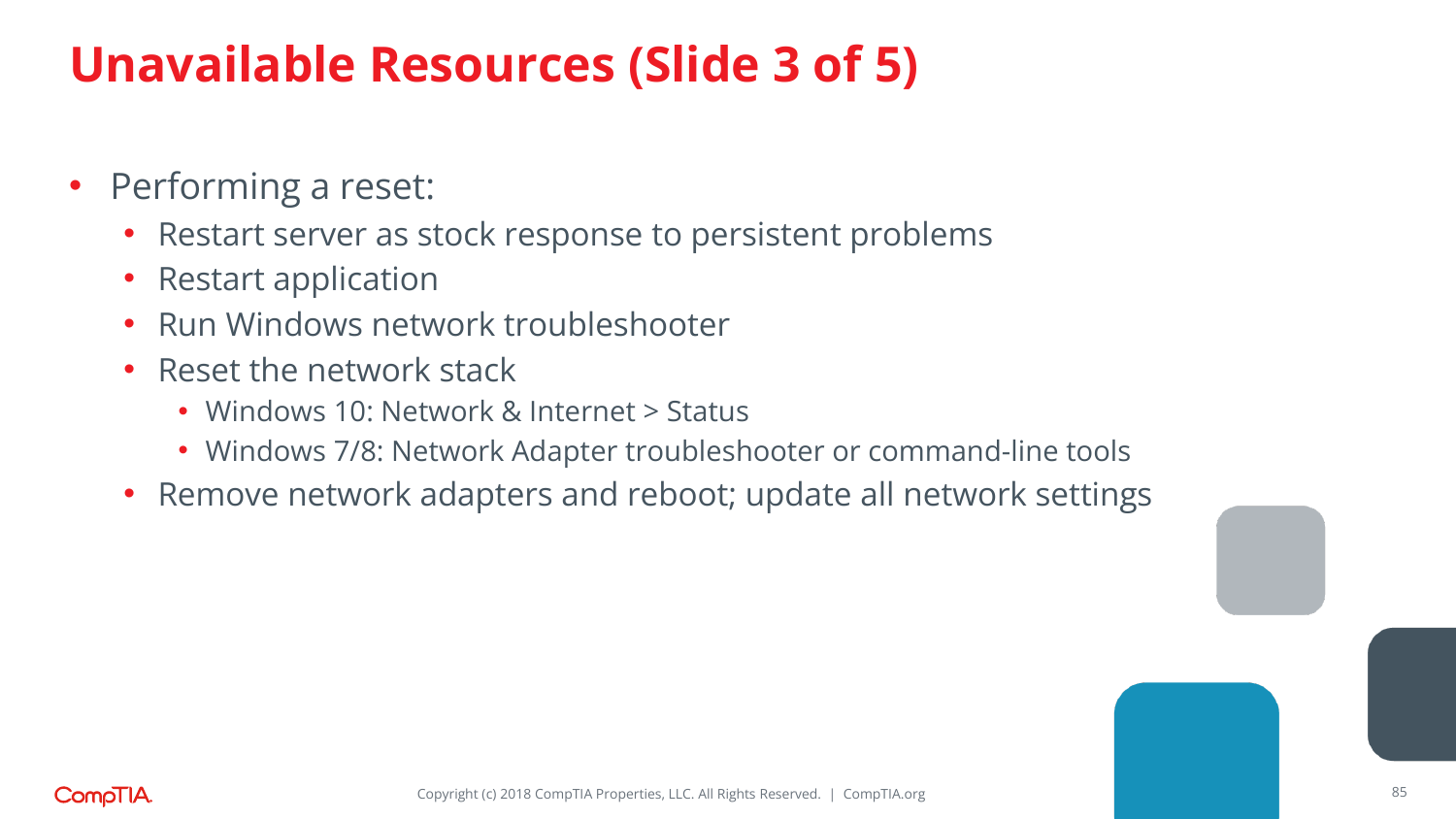

# Unavailable Resources (Slide 3 of 5)
Performing a reset:
Restart server as stock response to persistent problems
Restart application
Run Windows network troubleshooter
Reset the network stack
Windows 10: Network & Internet > Status
Windows 7/8: Network Adapter troubleshooter or command-line tools
Remove network adapters and reboot; update all network settings
85